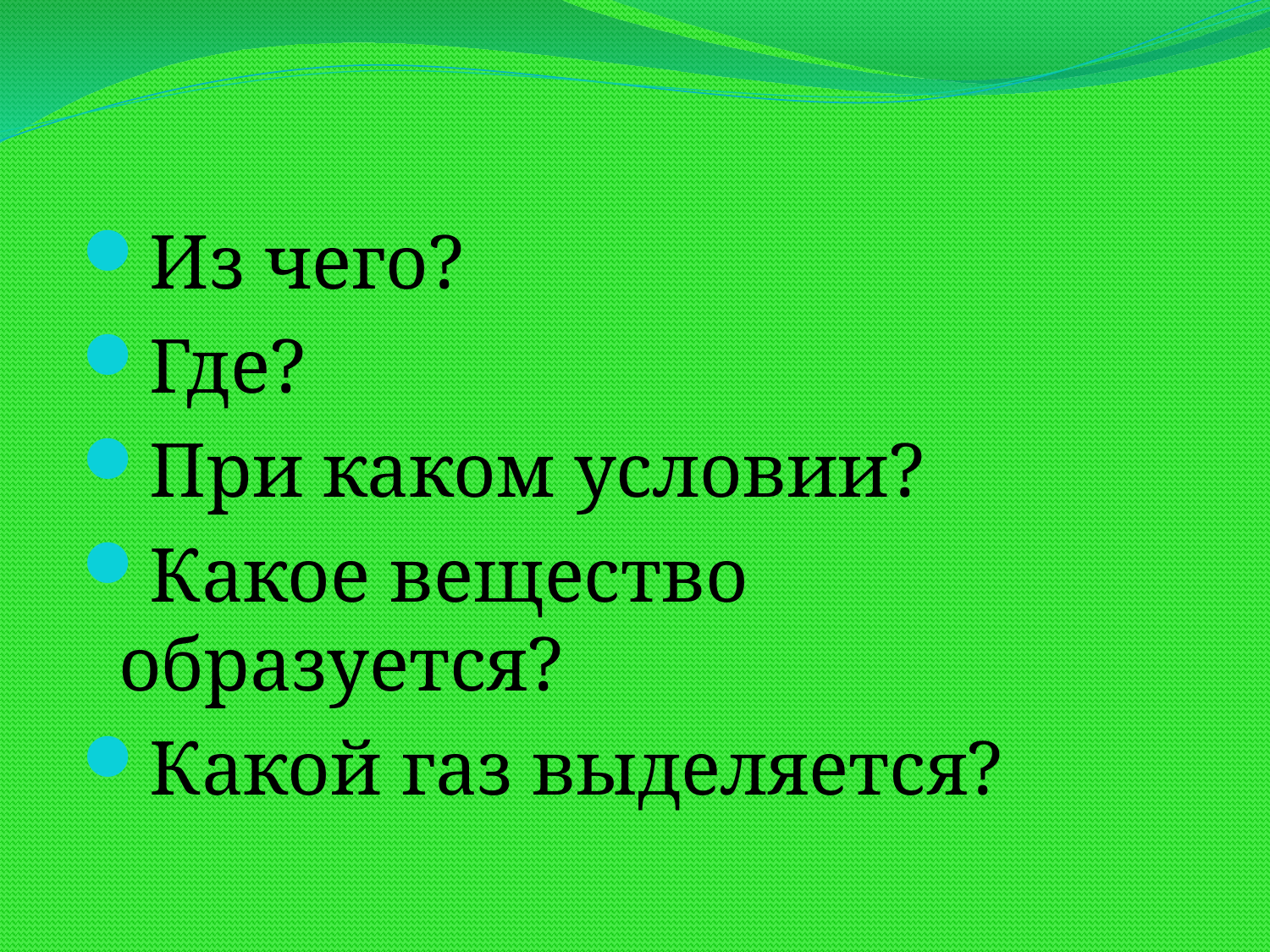

Из чего?
Где?
При каком условии?
Какое вещество образуется?
Какой газ выделяется?